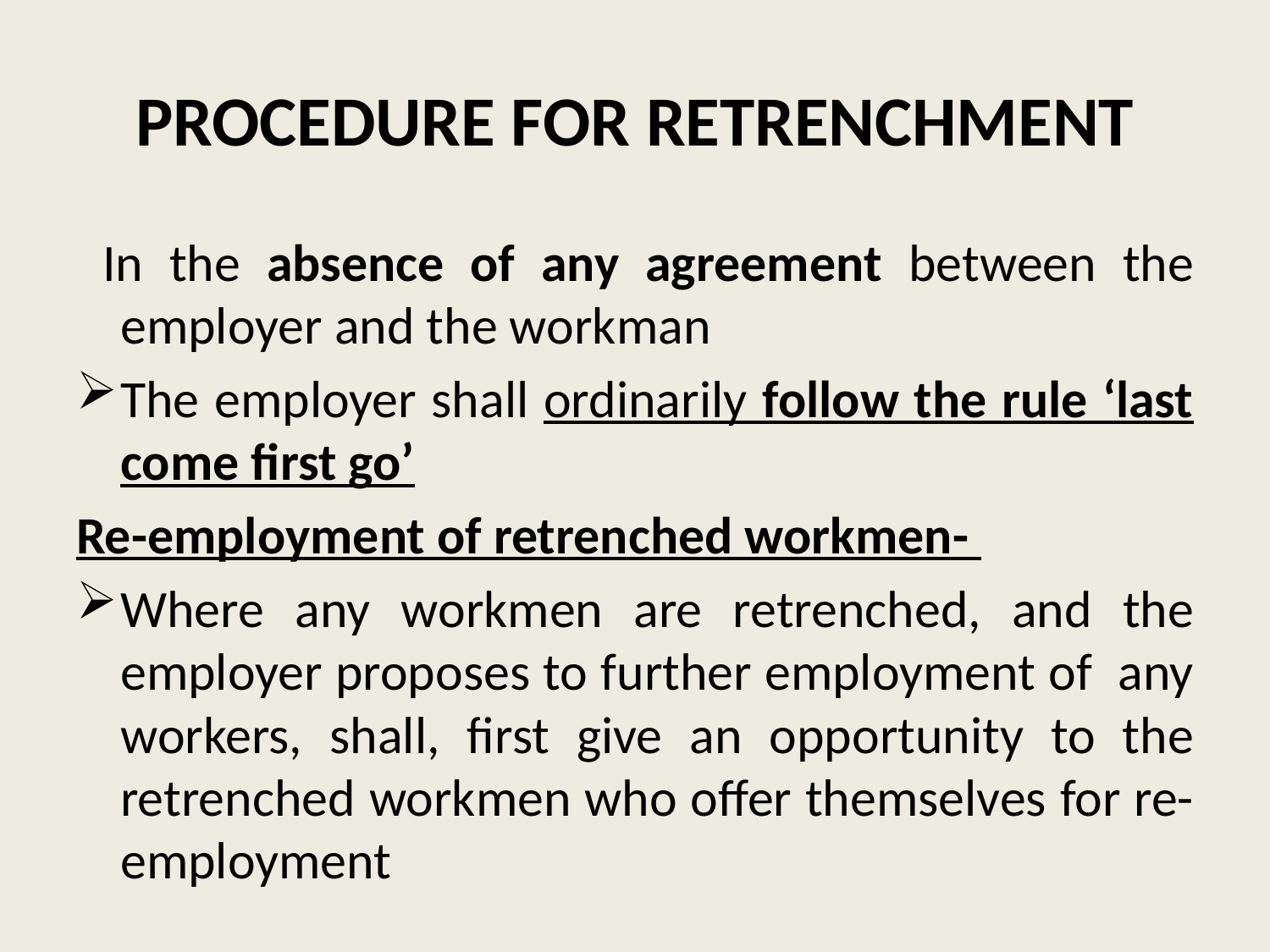

# PROCEDURE FOR RETRENCHMENT
 In the absence of any agreement between the employer and the workman
The employer shall ordinarily follow the rule ‘last come first go’
Re-employment of retrenched workmen-
Where any workmen are retrenched, and the employer proposes to further employment of  any workers, shall, first give an opportunity to the retrenched workmen who offer themselves for re-employment